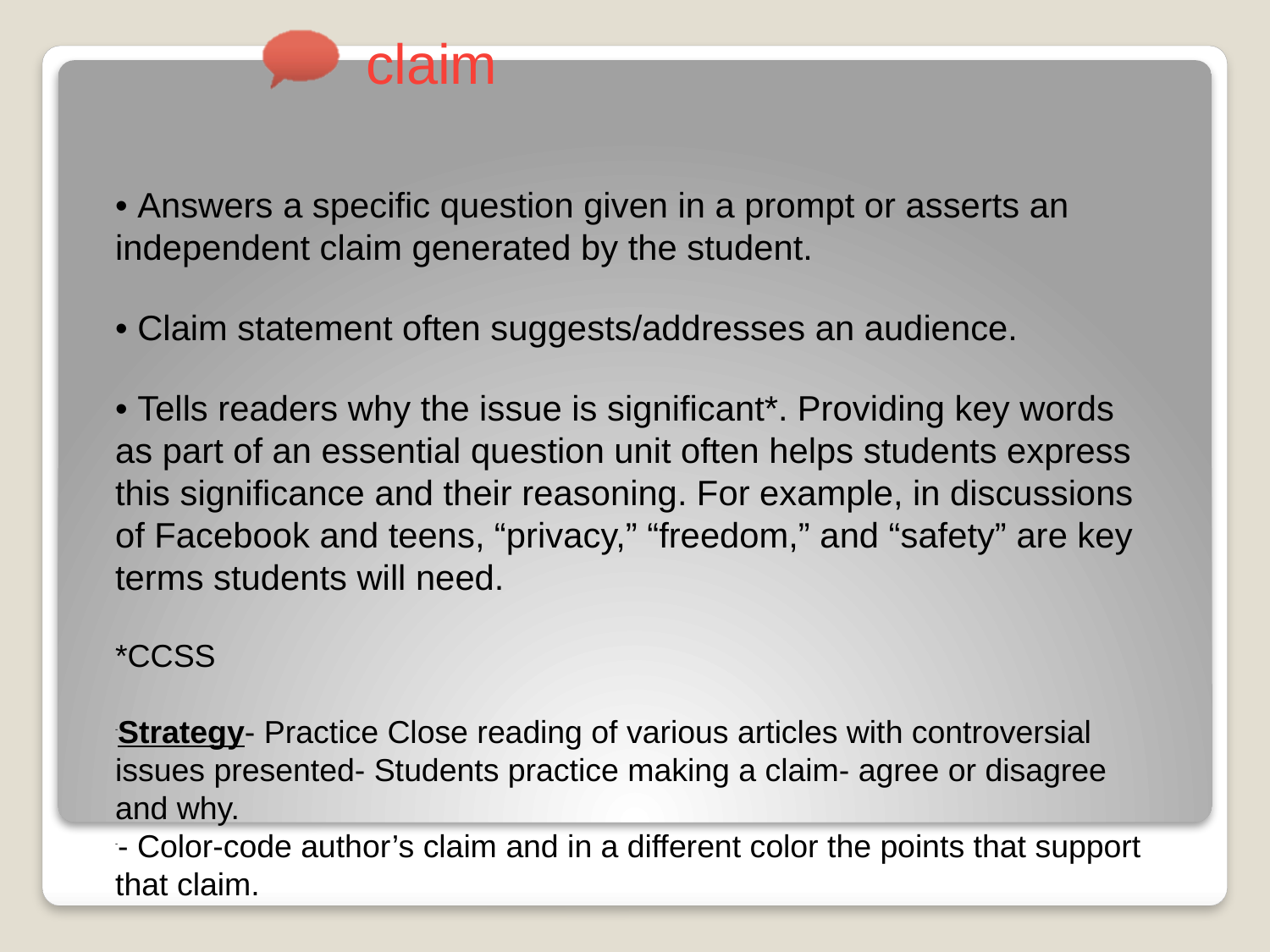

claim
• Answers a specific question given in a prompt or asserts an independent claim generated by the student.

• Claim statement often suggests/addresses an audience.

• Tells readers why the issue is significant*. Providing key words as part of an essential question unit often helps students express this significance and their reasoning. For example, in discussions of Facebook and teens, “privacy,” “freedom,” and “safety” are key terms students will need.

*CCSS

Strategy- Practice Close reading of various articles with controversial issues presented- Students practice making a claim- agree or disagree and why.
- Color-code author’s claim and in a different color the points that support that claim.